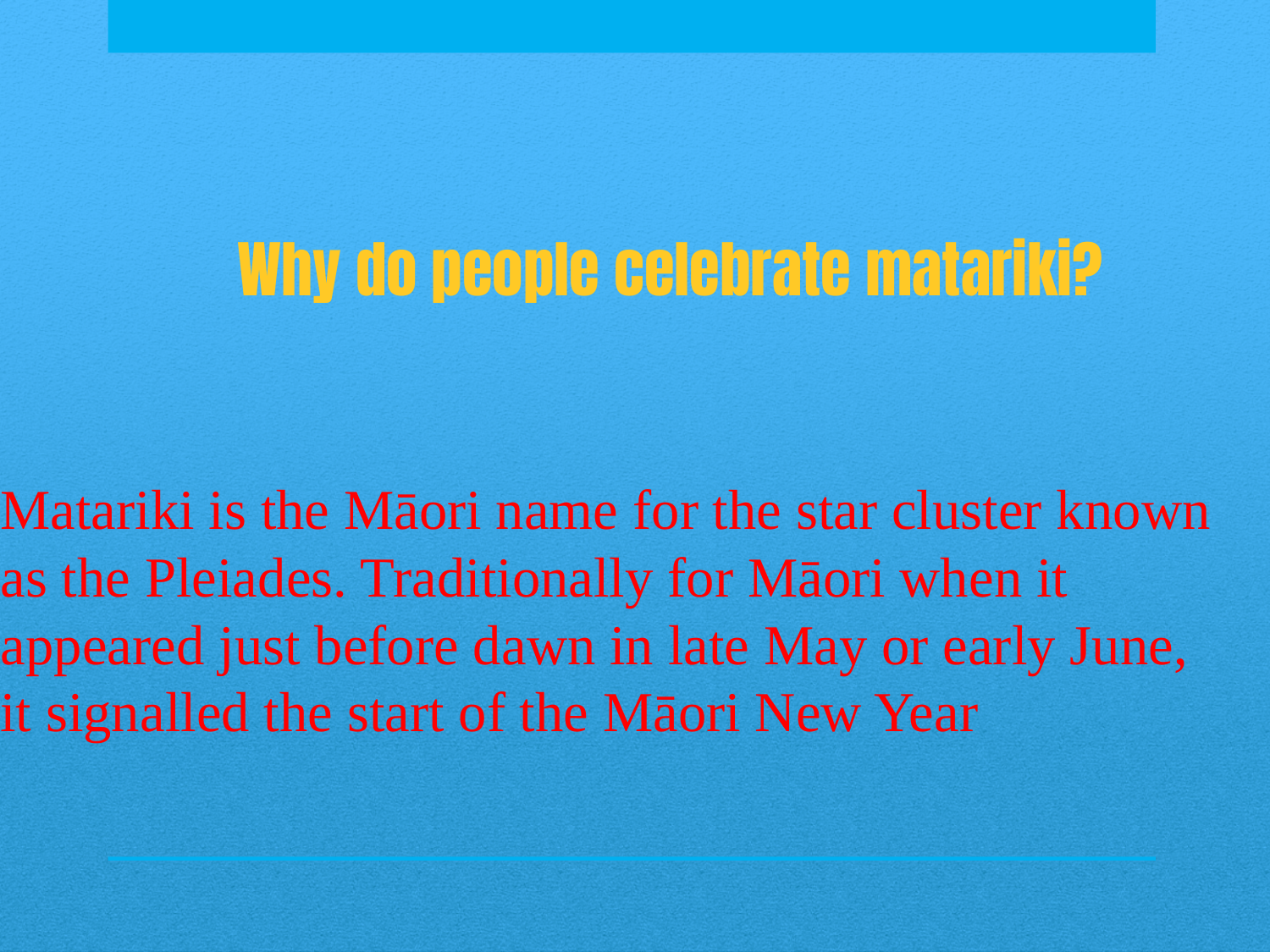

# Why do people celebrate matariki?
Matariki is the Māori name for the star cluster known as the Pleiades. Traditionally for Māori when it appeared just before dawn in late May or early June, it signalled the start of the Māori New Year